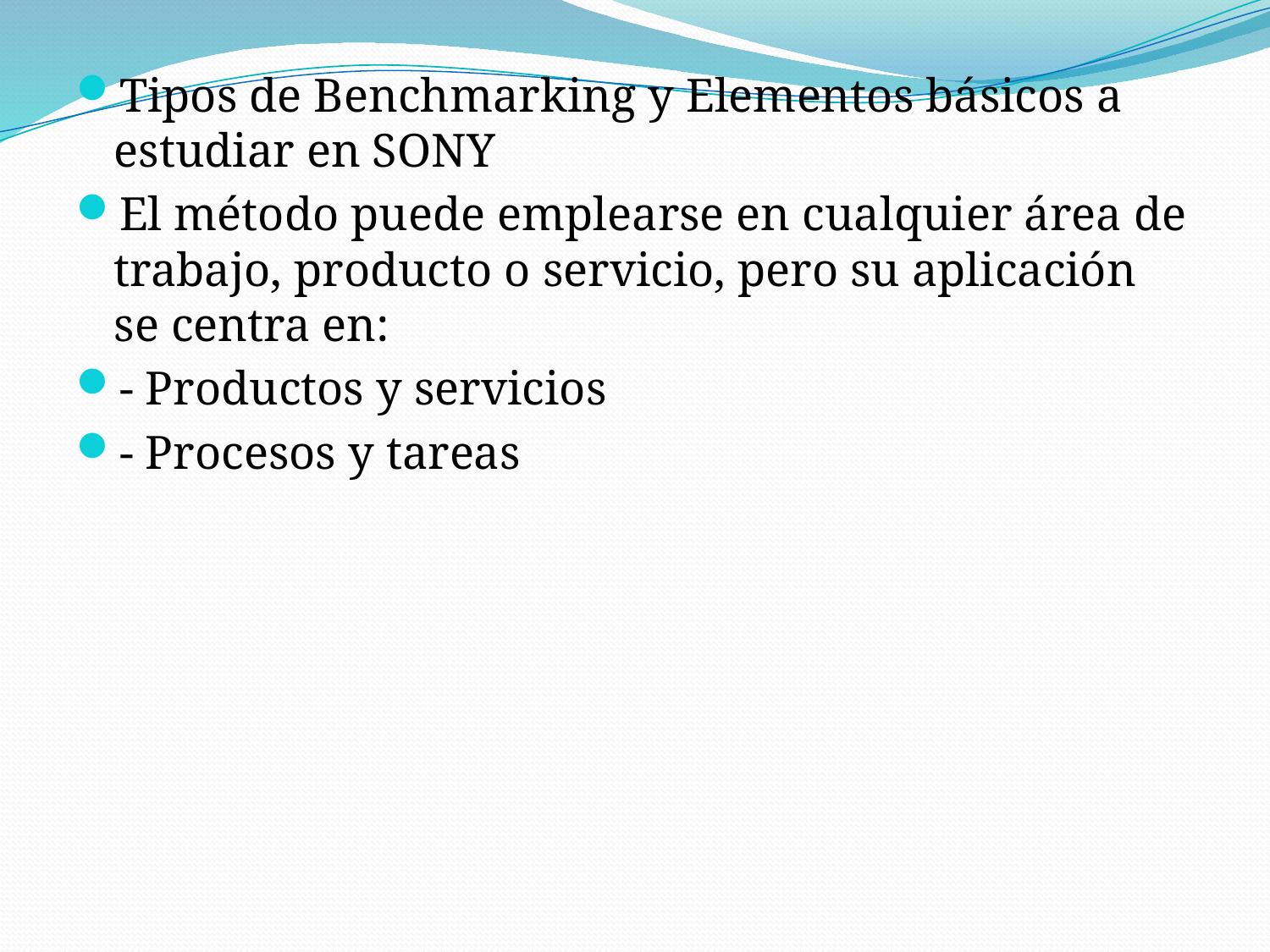

Tipos de Benchmarking y Elementos básicos a estudiar en SONY
El método puede emplearse en cualquier área de trabajo, producto o servicio, pero su aplicación se centra en:
- Productos y servicios
- Procesos y tareas